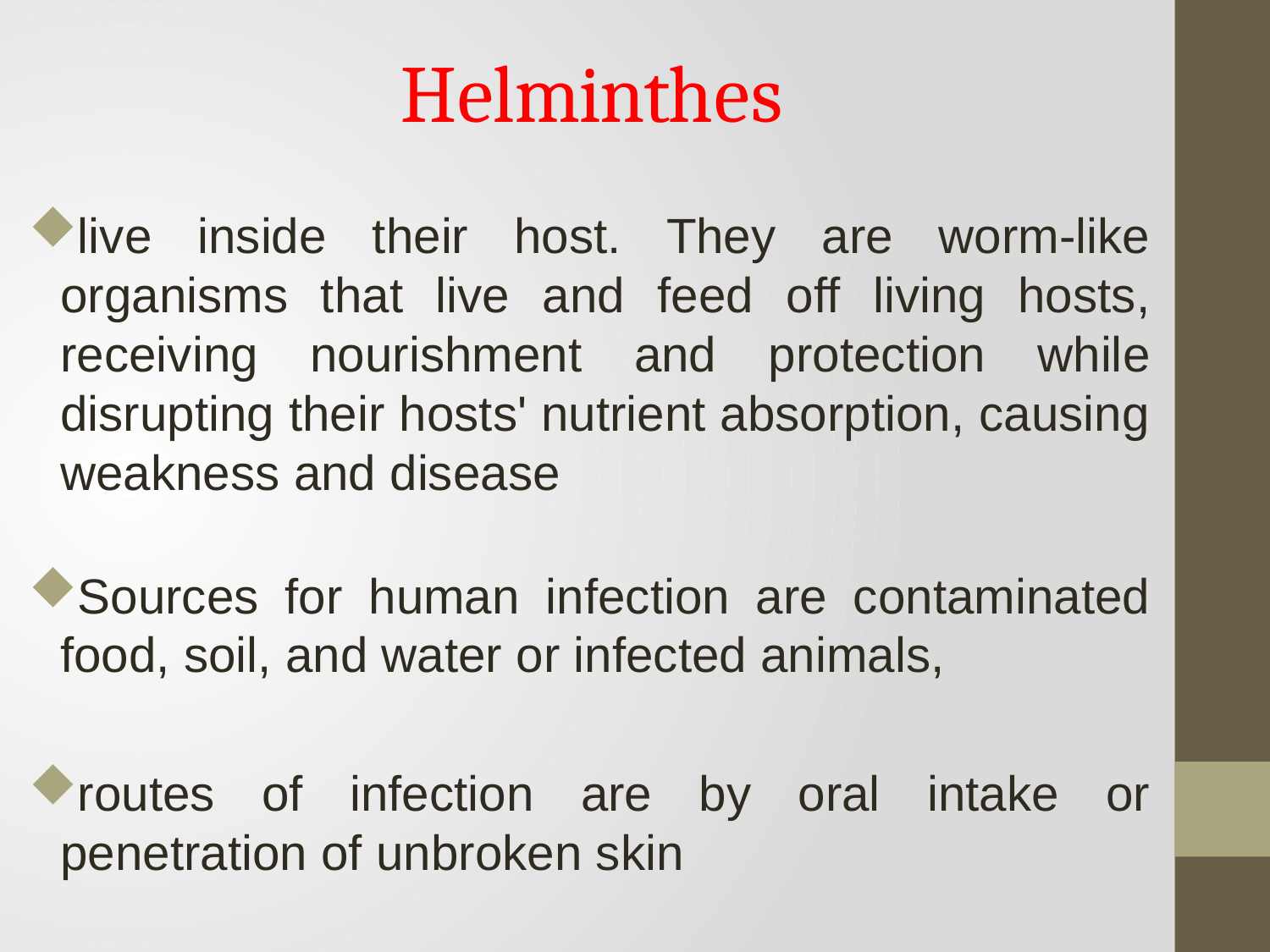

# Helminthes

live inside their host. They are worm-like organisms that live and feed off living hosts, receiving nourishment and protection while disrupting their hosts' nutrient absorption, causing weakness and disease

Sources for human infection are contaminated food, soil, and water or infected animals,

routes of infection are by oral intake or penetration of unbroken skin